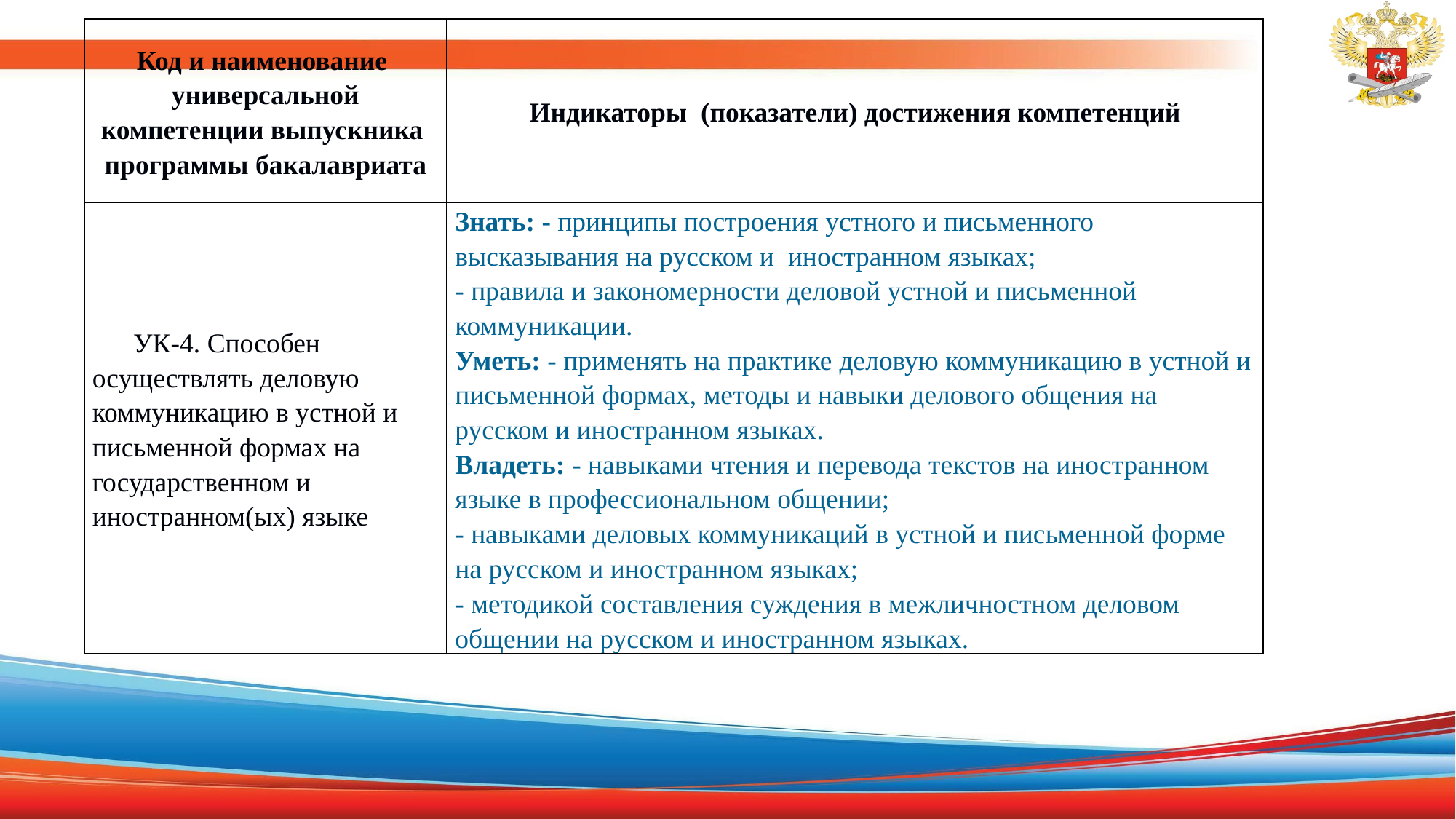

| Код и наименование универсальной компетенции выпускника программы бакалавриата | Индикаторы (показатели) достижения компетенций |
| --- | --- |
| УК-4. Способен осуществлять деловую коммуникацию в устной и письменной формах на государственном и иностранном(ых) языке | Знать: - принципы построения устного и письменного высказывания на русском и иностранном языках; - правила и закономерности деловой устной и письменной коммуникации. Уметь: - применять на практике деловую коммуникацию в устной и письменной формах, методы и навыки делового общения на русском и иностранном языках. Владеть: - навыками чтения и перевода текстов на иностранном языке в профессиональном общении; - навыками деловых коммуникаций в устной и письменной форме на русском и иностранном языках; - методикой составления суждения в межличностном деловом общении на русском и иностранном языках. |
| --- | --- |